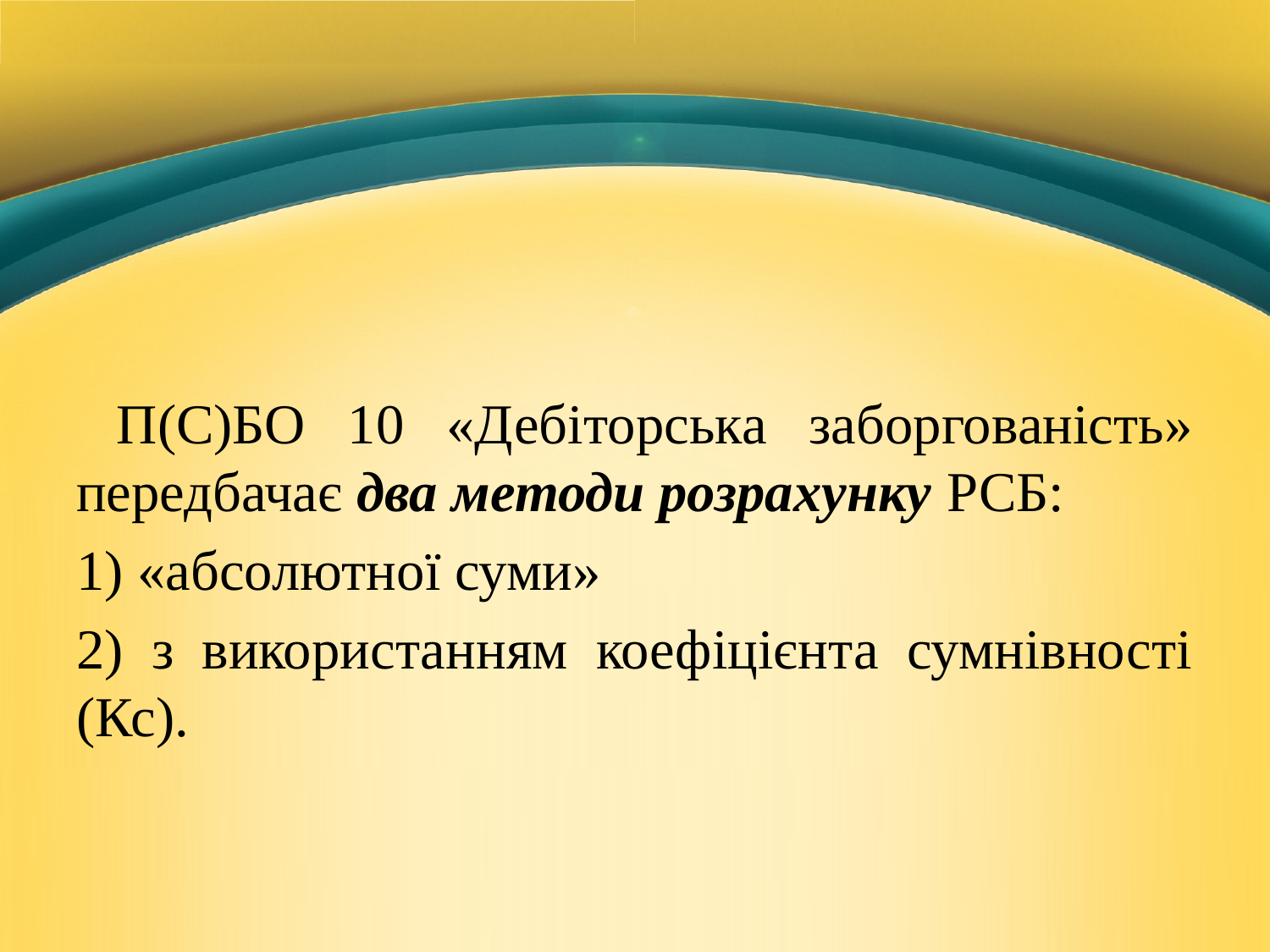

#
 П(С)БО 10 «Дебіторська заборгованість» передбачає два методи розрахунку РСБ:
1) «абсолютної суми»
2) з використанням коефіцієнта сумнівності (Кс).